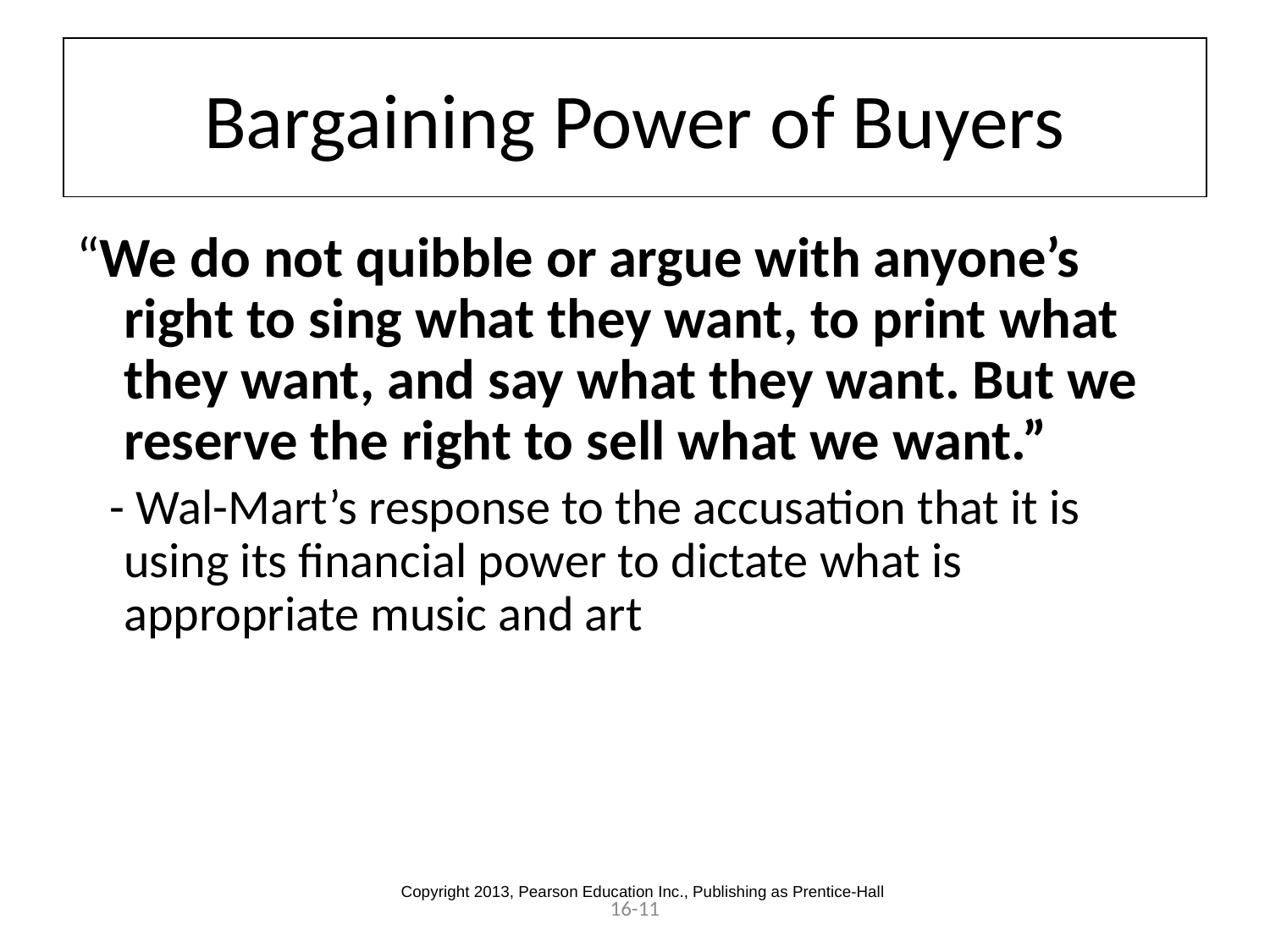

# Bargaining Power of Buyers
“We do not quibble or argue with anyone’s right to sing what they want, to print what they want, and say what they want. But we reserve the right to sell what we want.”
   - Wal-Mart’s response to the accusation that it is using its financial power to dictate what is appropriate music and art
Copyright 2013, Pearson Education Inc., Publishing as Prentice-Hall

16-11